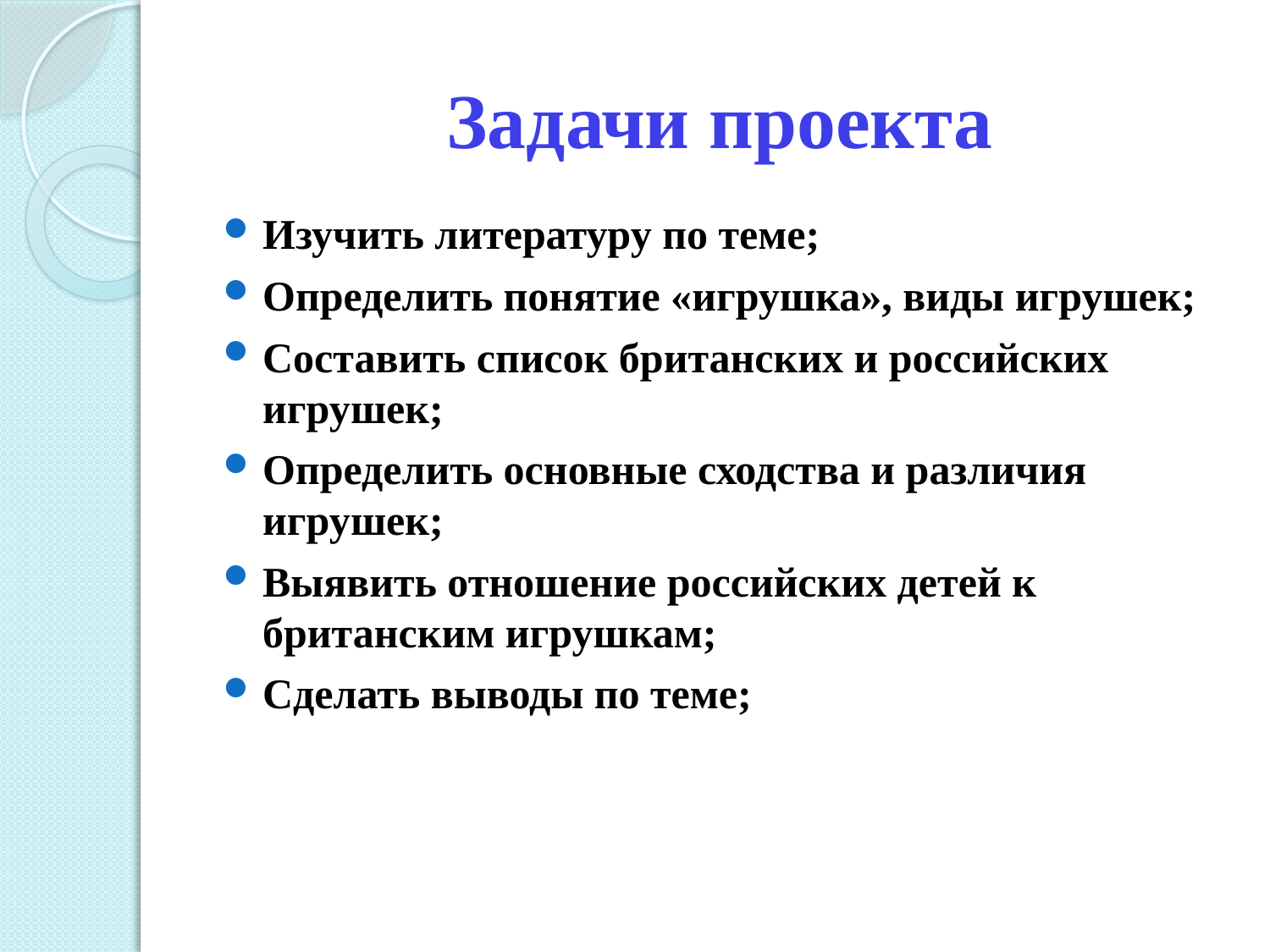

# Задачи проекта
Изучить литературу по теме;
Определить понятие «игрушка», виды игрушек;
Составить список британских и российских игрушек;
Определить основные сходства и различия игрушек;
Выявить отношение российских детей к британским игрушкам;
Сделать выводы по теме;